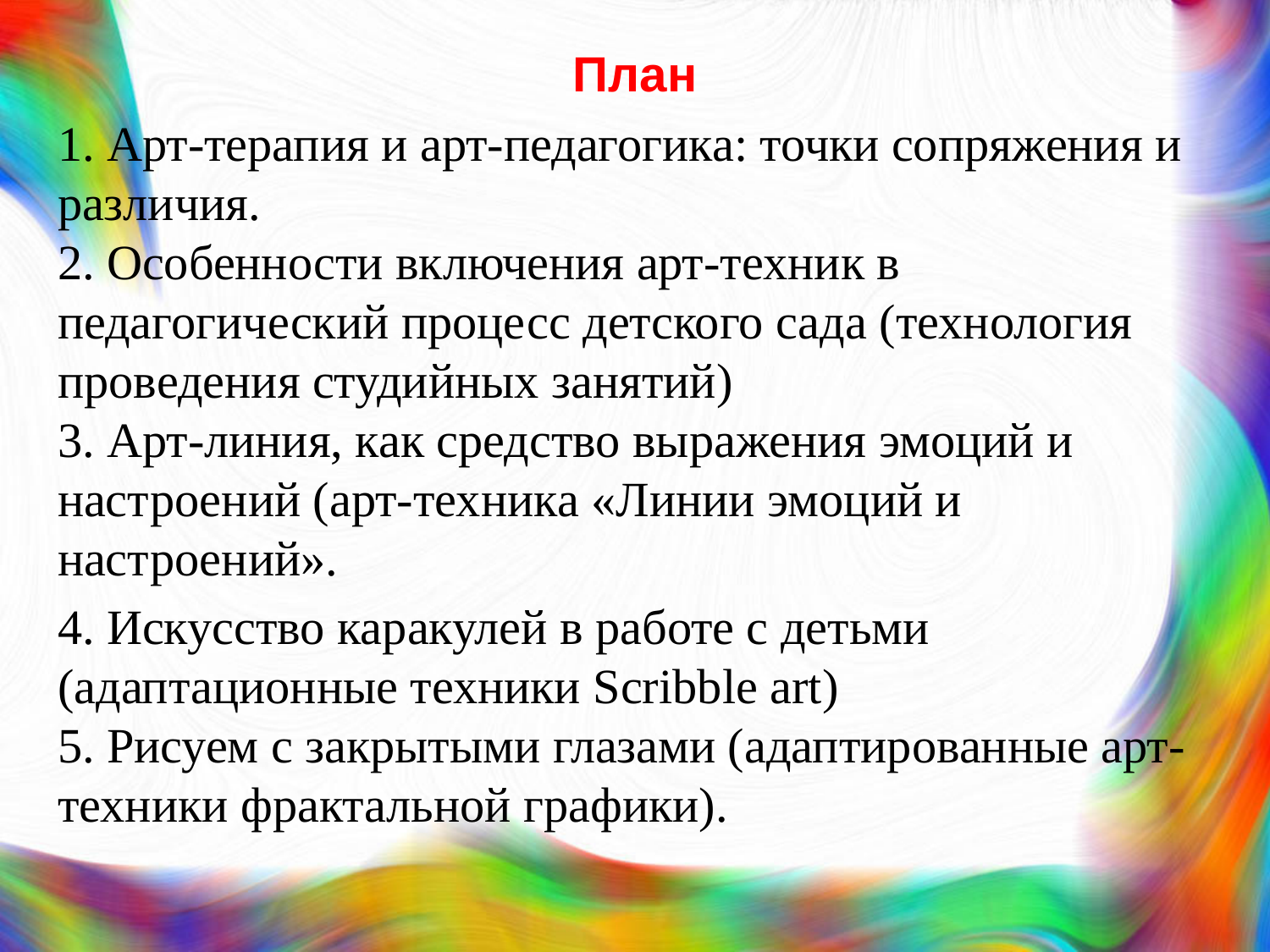

План
1. Арт-терапия и арт-педагогика: точки сопряжения и различия.
2. Особенности включения арт-техник в педагогический процесс детского сада (технология проведения студийных занятий)
3. Арт-линия, как средство выражения эмоций и настроений (арт-техника «Линии эмоций и настроений».
4. Искусство каракулей в работе с детьми (адаптационные техники Scribble art)
5. Рисуем с закрытыми глазами (адаптированные арт-техники фрактальной графики).